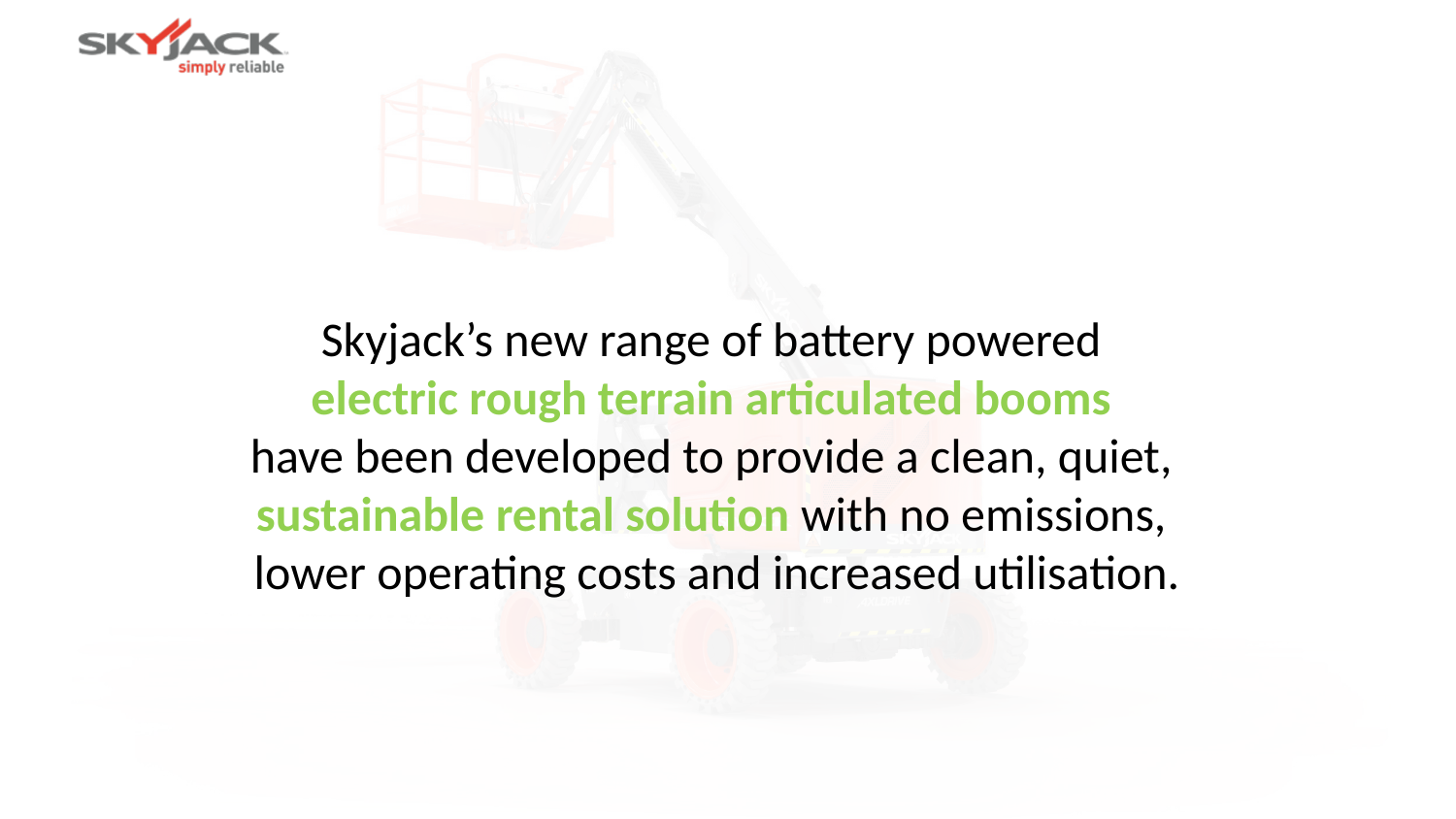

Skyjack’s new range of battery powered
electric rough terrain articulated booms
have been developed to provide a clean, quiet,
sustainable rental solution with no emissions,
lower operating costs and increased utilisation.